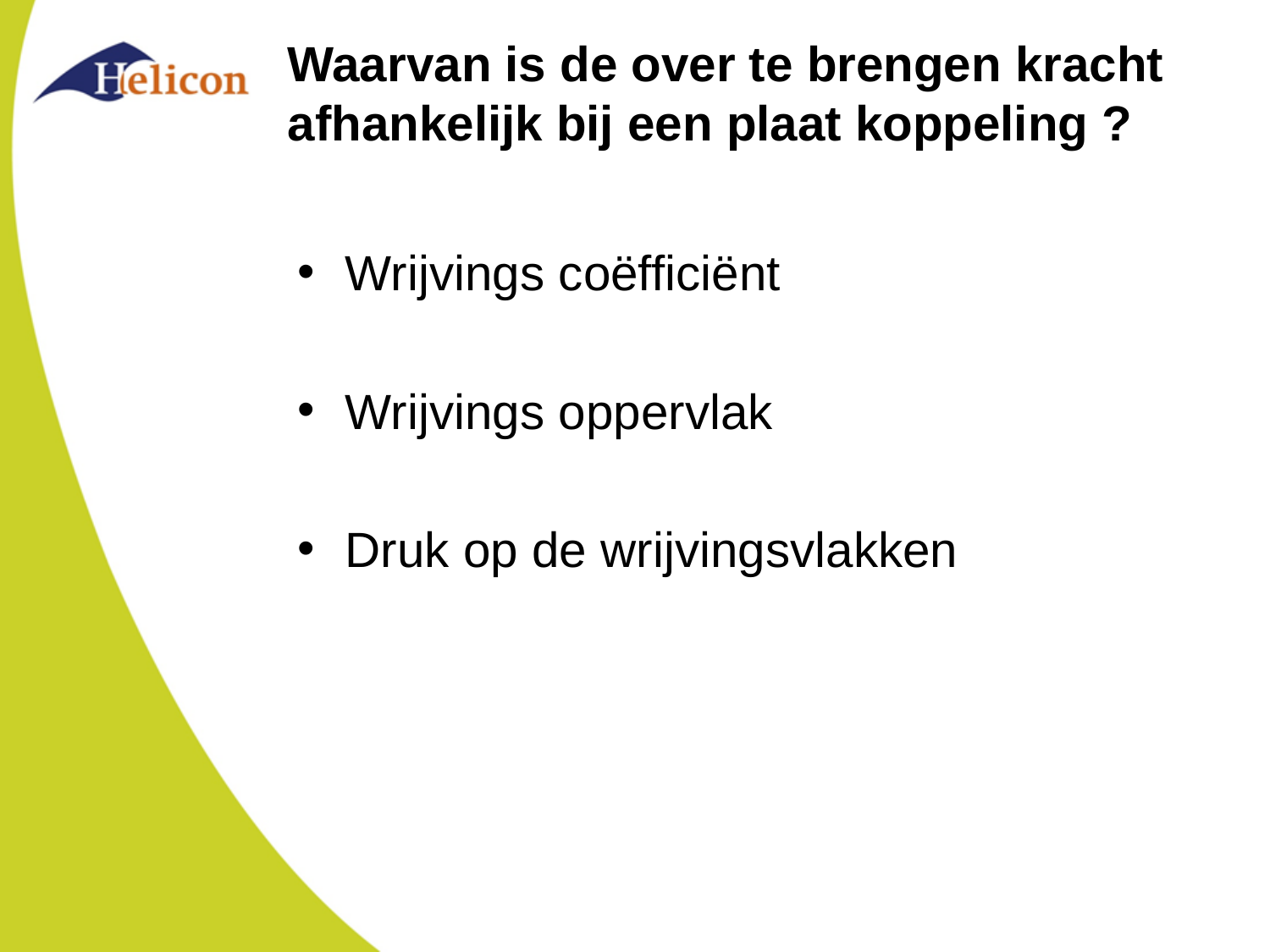

# Waarvan is de over te brengen kracht afhankelijk bij een plaat koppeling ?

Wrijvings coëfficiënt

Wrijvings oppervlak

Druk op de wrijvingsvlakken